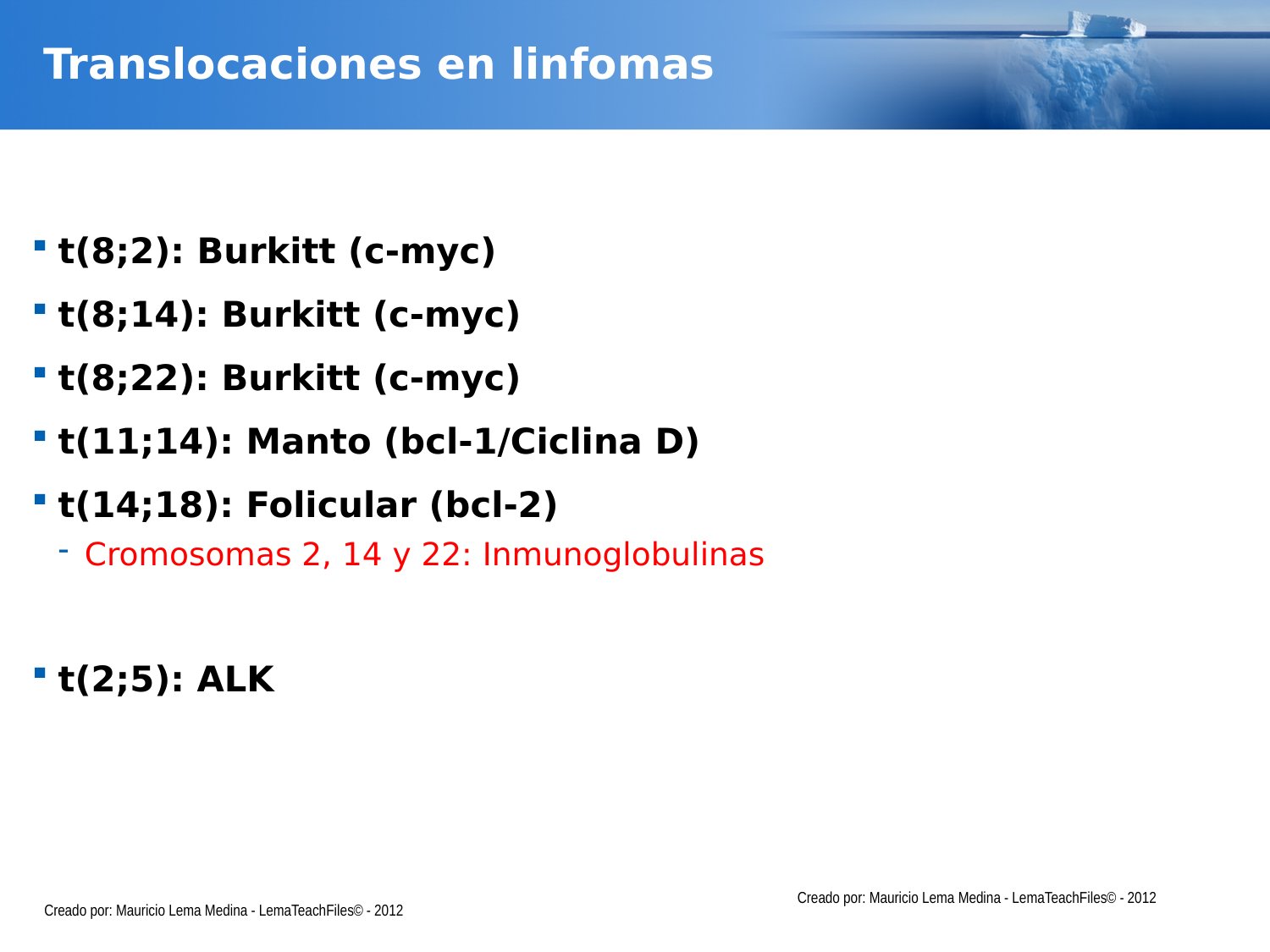

# Translocaciones en linfomas
t(8;2): Burkitt (c-myc)
t(8;14): Burkitt (c-myc)
t(8;22): Burkitt (c-myc)
t(11;14): Manto (bcl-1/Ciclina D)
t(14;18): Folicular (bcl-2)
Cromosomas 2, 14 y 22: Inmunoglobulinas

t(2;5): ALK
Creado por: Mauricio Lema Medina - LemaTeachFiles© - 2012
Creado por: Mauricio Lema Medina - LemaTeachFiles© - 2012